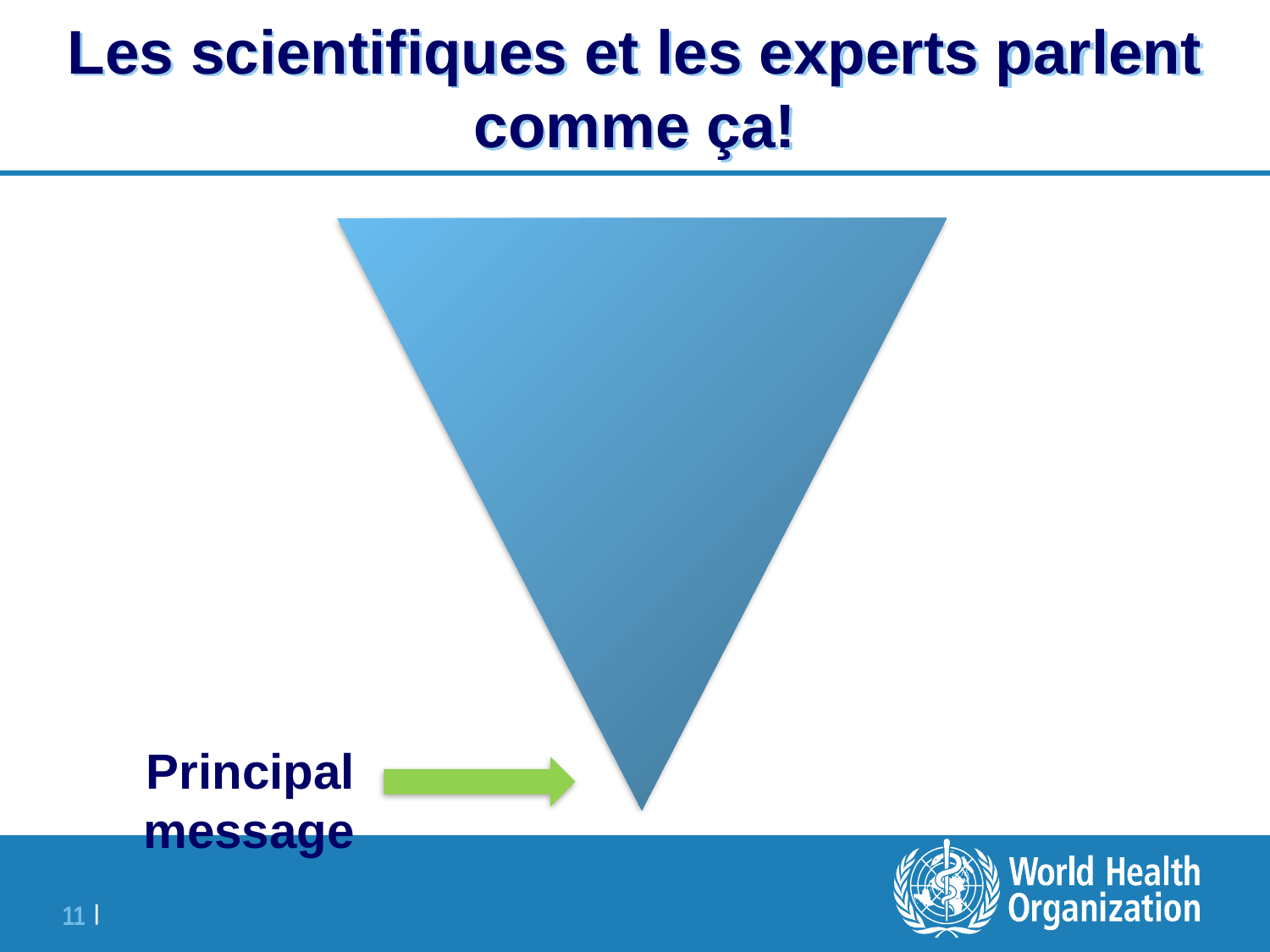

# Les scientifiques et les experts parlent comme ça!

Principal message